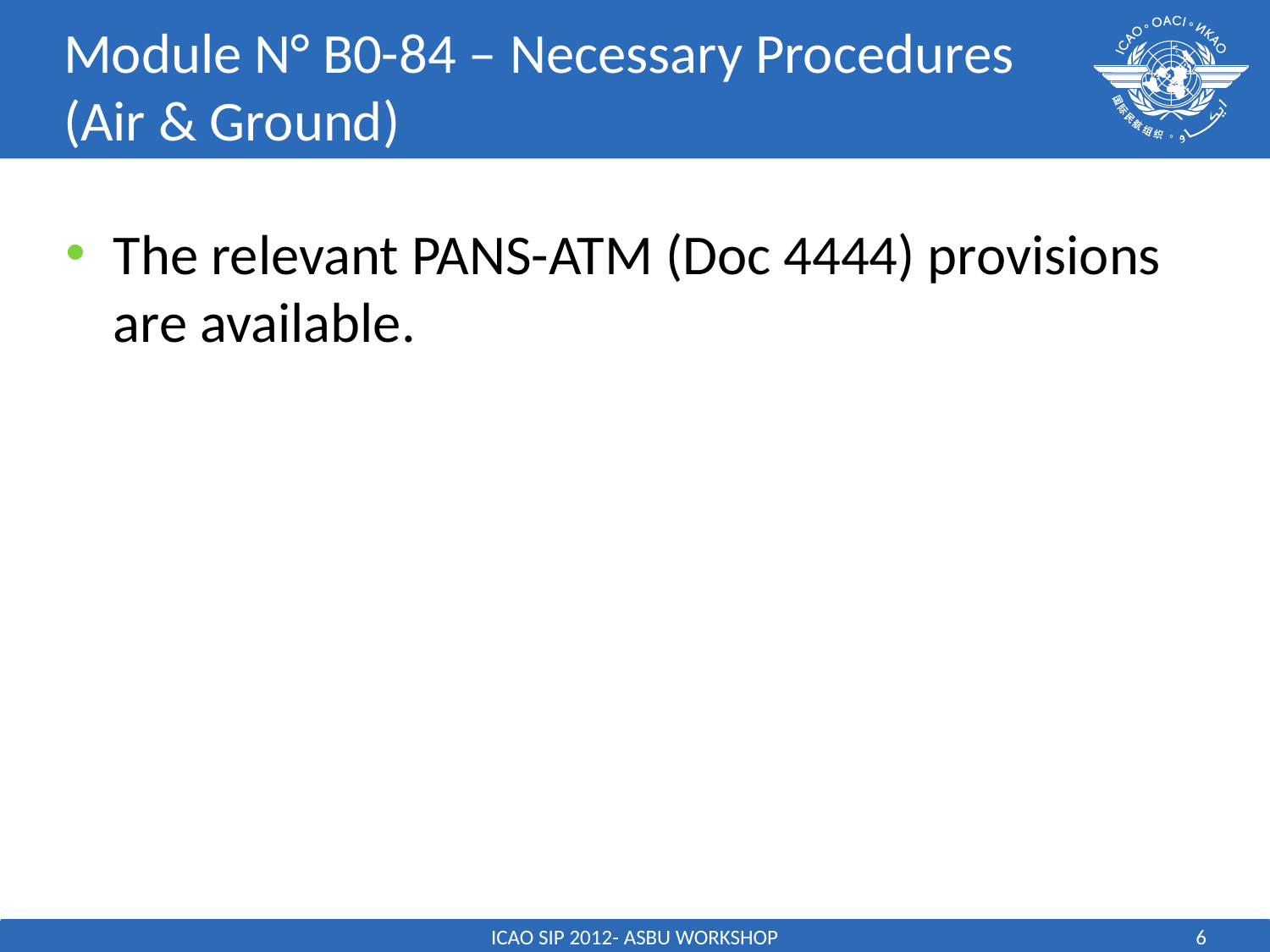

# Module N° B0-84 – Necessary Procedures (Air & Ground)
The relevant PANS-ATM (Doc 4444) provisions are available.
ICAO SIP 2012- ASBU WORKSHOP
6